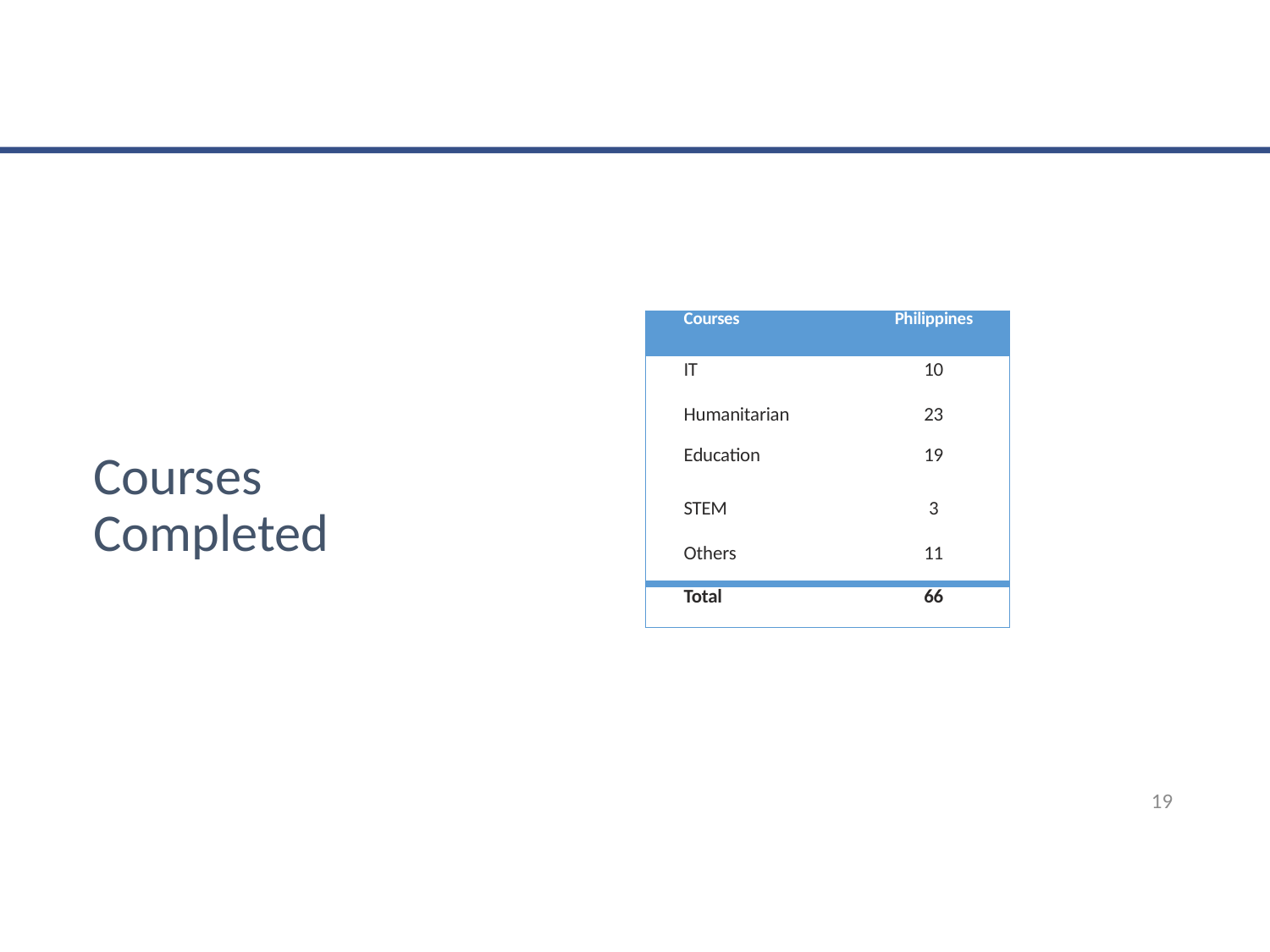

| Courses | Philippines |
| --- | --- |
| IT | 10 |
| Humanitarian | 23 |
| Education | 19 |
| STEM | 3 |
| Others | 11 |
| Total | 66 |

Courses Completed
19